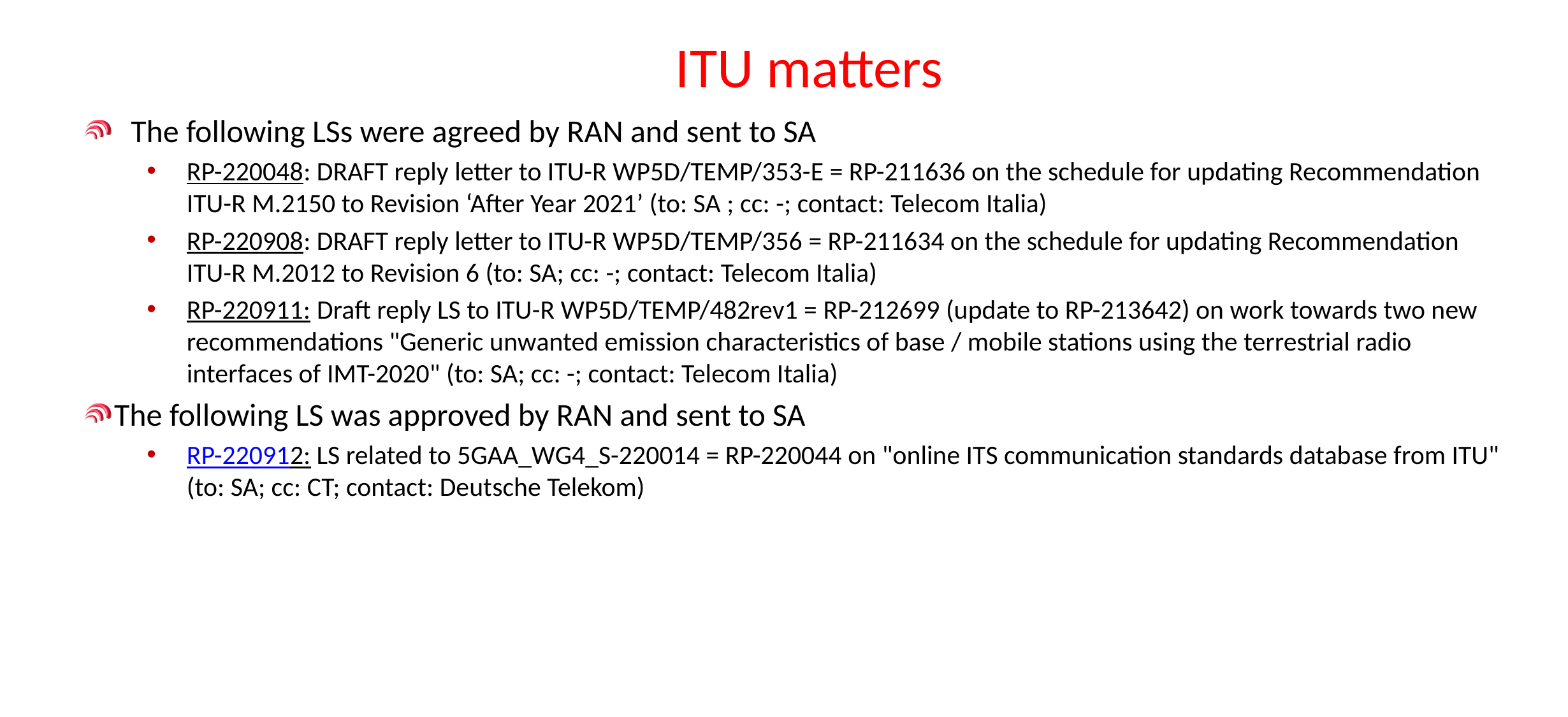

# ITU matters
The following LSs were agreed by RAN and sent to SA
RP-220048: DRAFT reply letter to ITU-R WP5D/TEMP/353-E = RP-211636 on the schedule for updating Recommendation ITU-R M.2150 to Revision ‘After Year 2021’ (to: SA ; cc: -; contact: Telecom Italia)
RP-220908: DRAFT reply letter to ITU-R WP5D/TEMP/356 = RP-211634 on the schedule for updating Recommendation ITU-R M.2012 to Revision 6 (to: SA; cc: -; contact: Telecom Italia)
RP-220911: Draft reply LS to ITU-R WP5D/TEMP/482rev1 = RP-212699 (update to RP-213642) on work towards two new recommendations "Generic unwanted emission characteristics of base / mobile stations using the terrestrial radio interfaces of IMT-2020" (to: SA; cc: -; contact: Telecom Italia)
The following LS was approved by RAN and sent to SA
RP-220912: LS related to 5GAA_WG4_S-220014 = RP-220044 on "online ITS communication standards database from ITU" (to: SA; cc: CT; contact: Deutsche Telekom)